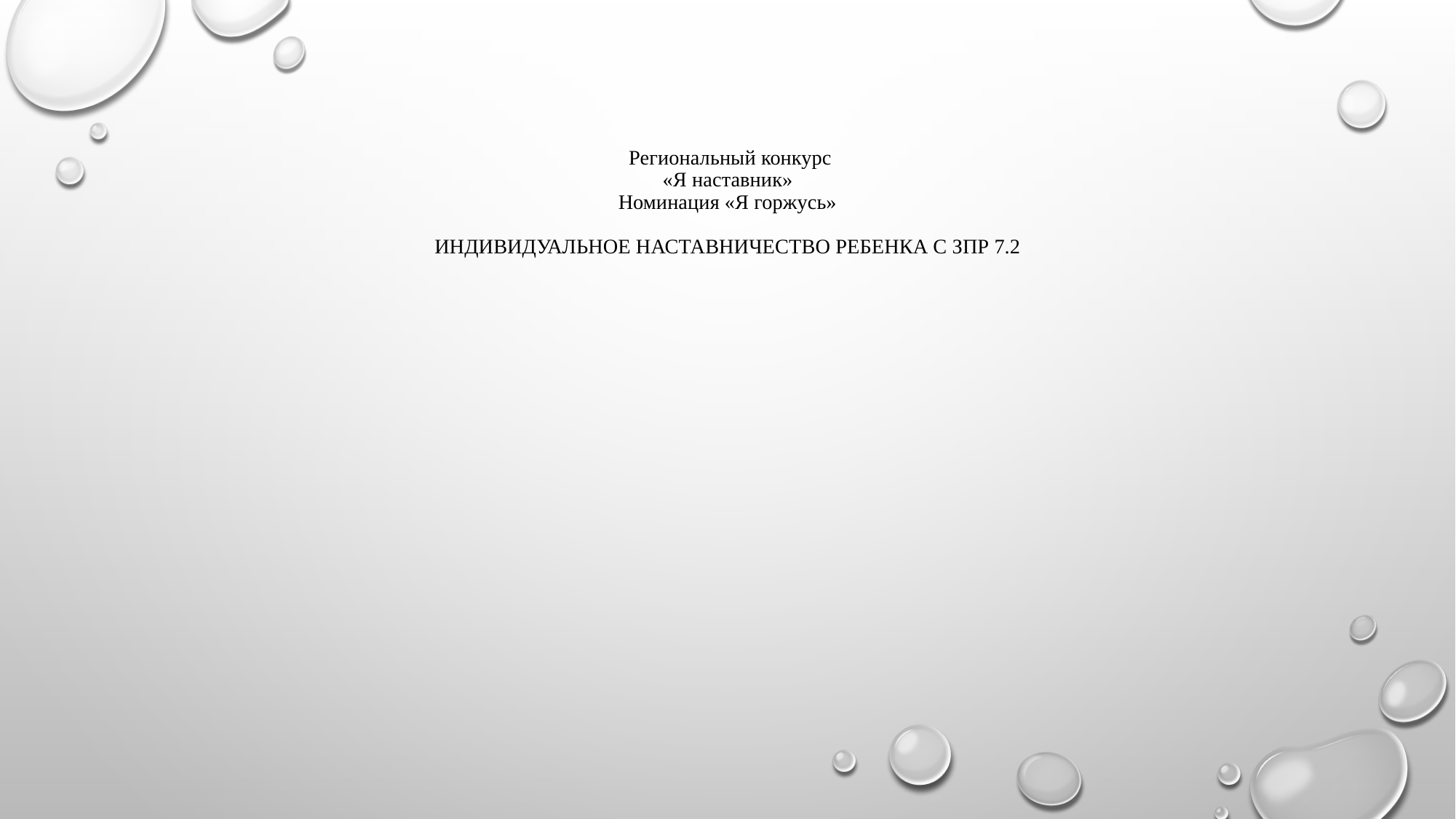

# Региональный конкурс «Я наставник» Номинация «Я горжусь» Индивидуальное наставничество ребенка с зпр 7.2